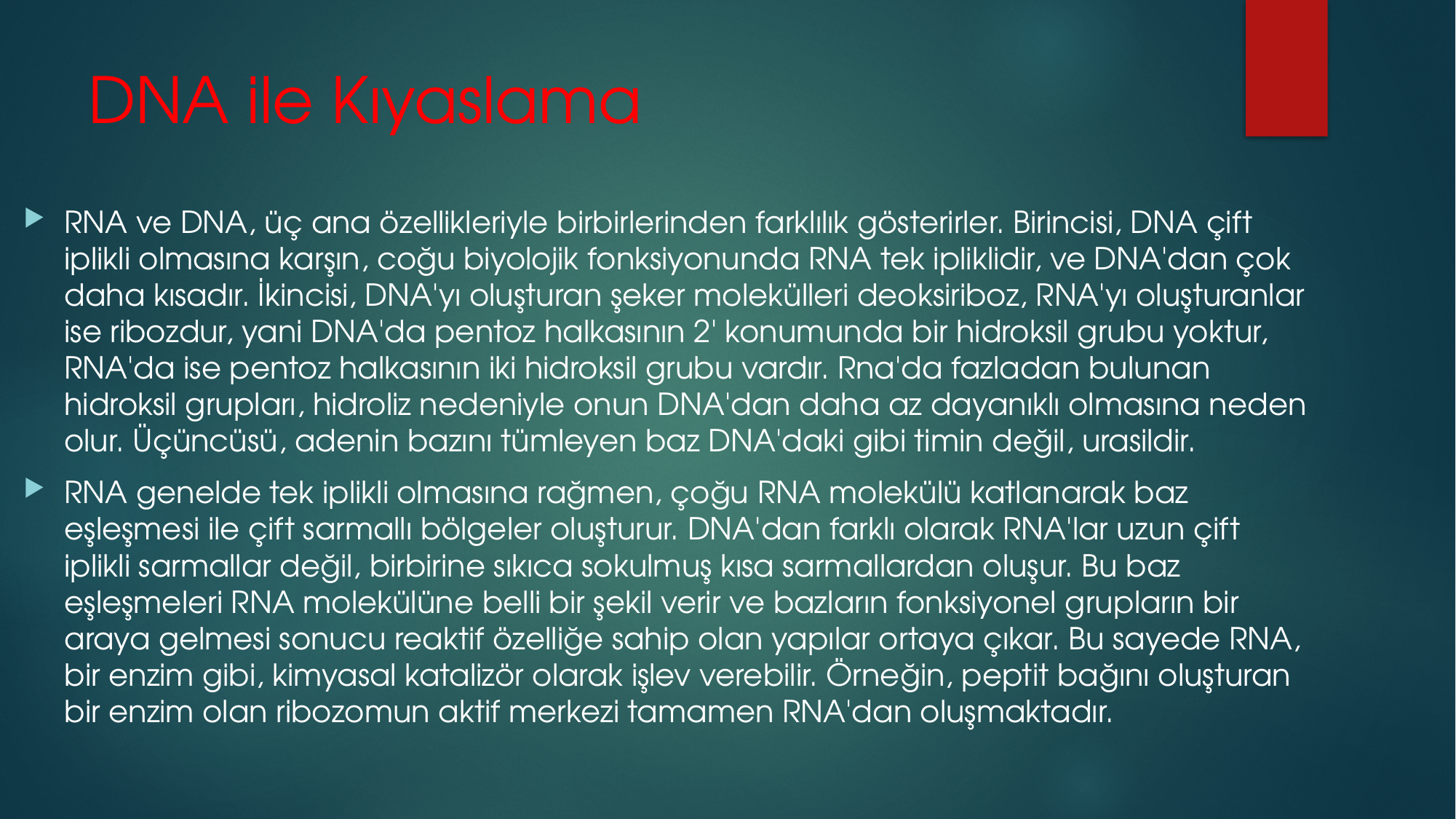

# DNA ile Kıyaslama
RNA ve DNA, üç ana özellikleriyle birbirlerinden farklılık gösterirler. Birincisi, DNA çift iplikli olmasına karşın, coğu biyolojik fonksiyonunda RNA tek ipliklidir, ve DNA'dan çok daha kısadır. İkincisi, DNA'yı oluşturan şeker molekülleri deoksiriboz, RNA'yı oluşturanlar ise ribozdur, yani DNA'da pentoz halkasının 2' konumunda bir hidroksil grubu yoktur, RNA'da ise pentoz halkasının iki hidroksil grubu vardır. Rna'da fazladan bulunan hidroksil grupları, hidroliz nedeniyle onun DNA'dan daha az dayanıklı olmasına neden olur. Üçüncüsü, adenin bazını tümleyen baz DNA'daki gibi timin değil, urasildir.
RNA genelde tek iplikli olmasına rağmen, çoğu RNA molekülü katlanarak baz eşleşmesi ile çift sarmallı bölgeler oluşturur. DNA'dan farklı olarak RNA'lar uzun çift iplikli sarmallar değil, birbirine sıkıca sokulmuş kısa sarmallardan oluşur. Bu baz eşleşmeleri RNA molekülüne belli bir şekil verir ve bazların fonksiyonel grupların bir araya gelmesi sonucu reaktif özelliğe sahip olan yapılar ortaya çıkar. Bu sayede RNA, bir enzim gibi, kimyasal katalizör olarak işlev verebilir. Örneğin, peptit bağını oluşturan bir enzim olan ribozomun aktif merkezi tamamen RNA'dan oluşmaktadır.